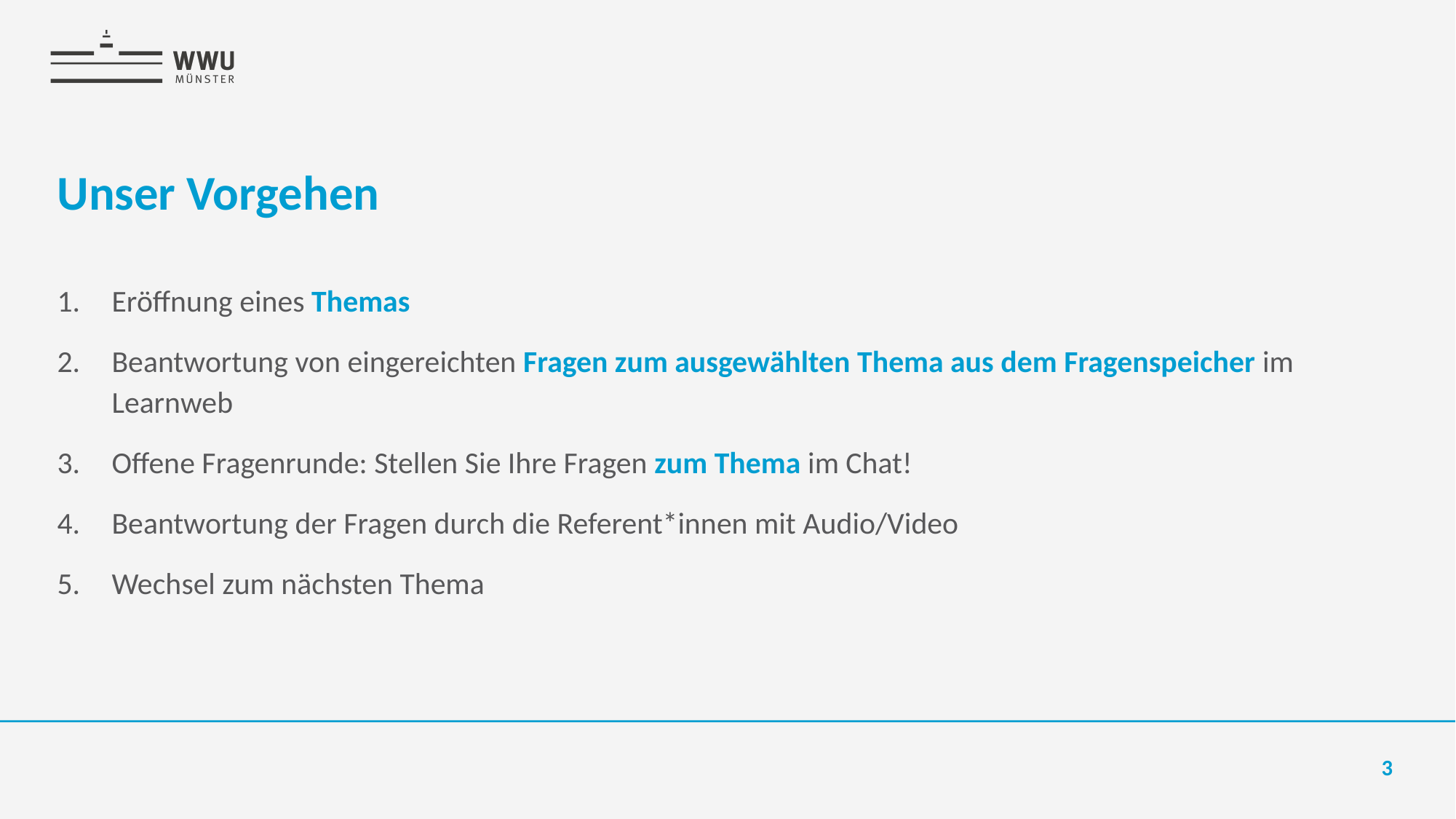

# Unser Vorgehen
Eröffnung eines Themas
Beantwortung von eingereichten Fragen zum ausgewählten Thema aus dem Fragenspeicher im Learnweb
Offene Fragenrunde: Stellen Sie Ihre Fragen zum Thema im Chat!
Beantwortung der Fragen durch die Referent*innen mit Audio/Video
Wechsel zum nächsten Thema

3